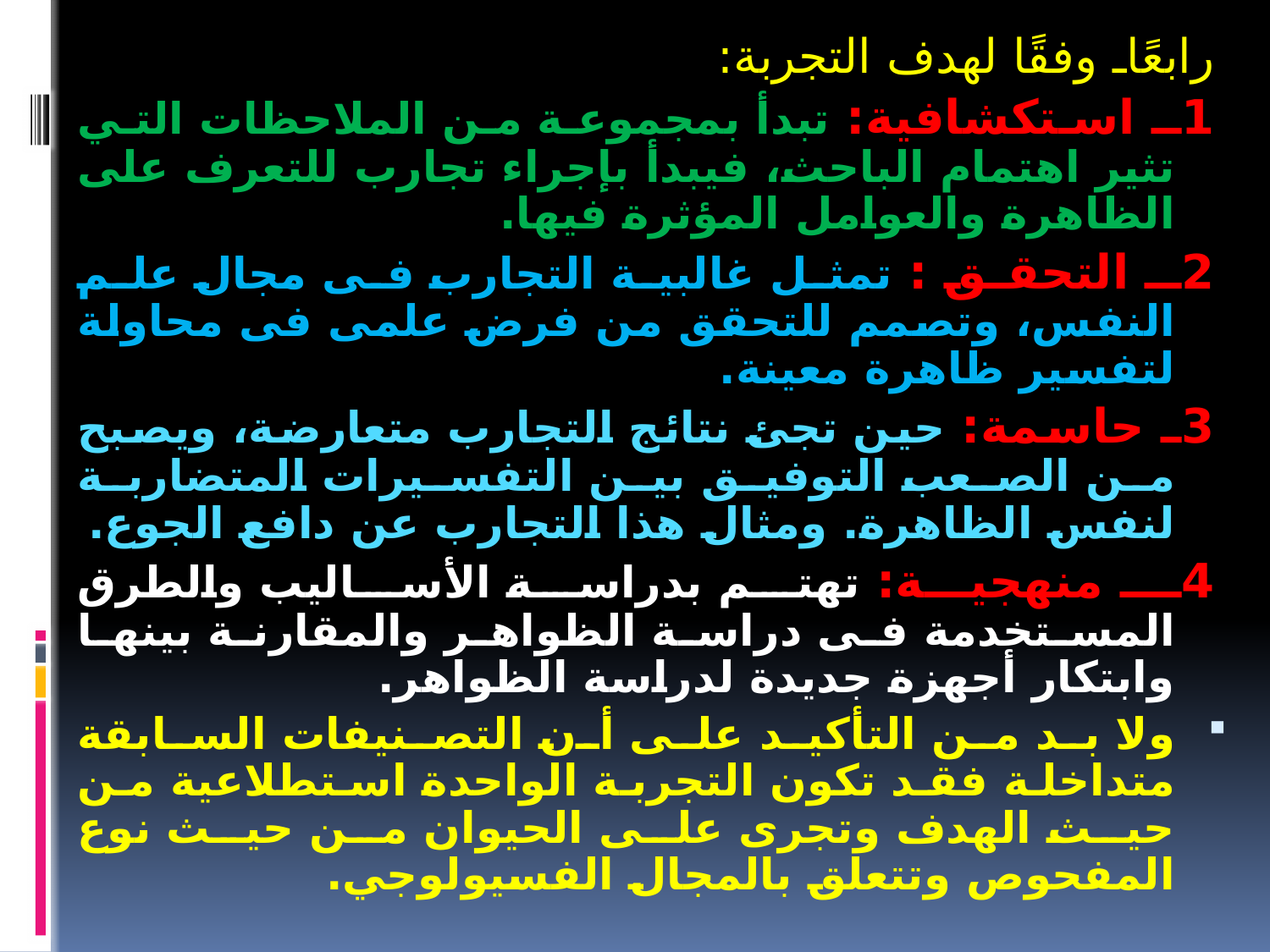

رابعًاـ وفقًا لهدف التجربة:
1ـ استكشافية: تبدأ بمجموعة من الملاحظات التي تثير اهتمام الباحث، فيبدأ بإجراء تجارب للتعرف على الظاهرة والعوامل المؤثرة فيها.
2ـ التحقق : تمثل غالبية التجارب فى مجال علم النفس، وتصمم للتحقق من فرض علمى فى محاولة لتفسير ظاهرة معينة.
3ـ حاسمة: حين تجئ نتائج التجارب متعارضة، ويصبح من الصعب التوفيق بين التفسيرات المتضاربة لنفس الظاهرة. ومثال هذا التجارب عن دافع الجوع.
4ـ منهجية: تهتم بدراسة الأساليب والطرق المستخدمة فى دراسة الظواهر والمقارنة بينها وابتكار أجهزة جديدة لدراسة الظواهر.
ولا بد من التأكيد على أن التصنيفات السابقة متداخلة فقد تكون التجربة الواحدة استطلاعية من حيث الهدف وتجرى على الحيوان من حيث نوع المفحوص وتتعلق بالمجال الفسيولوجي.